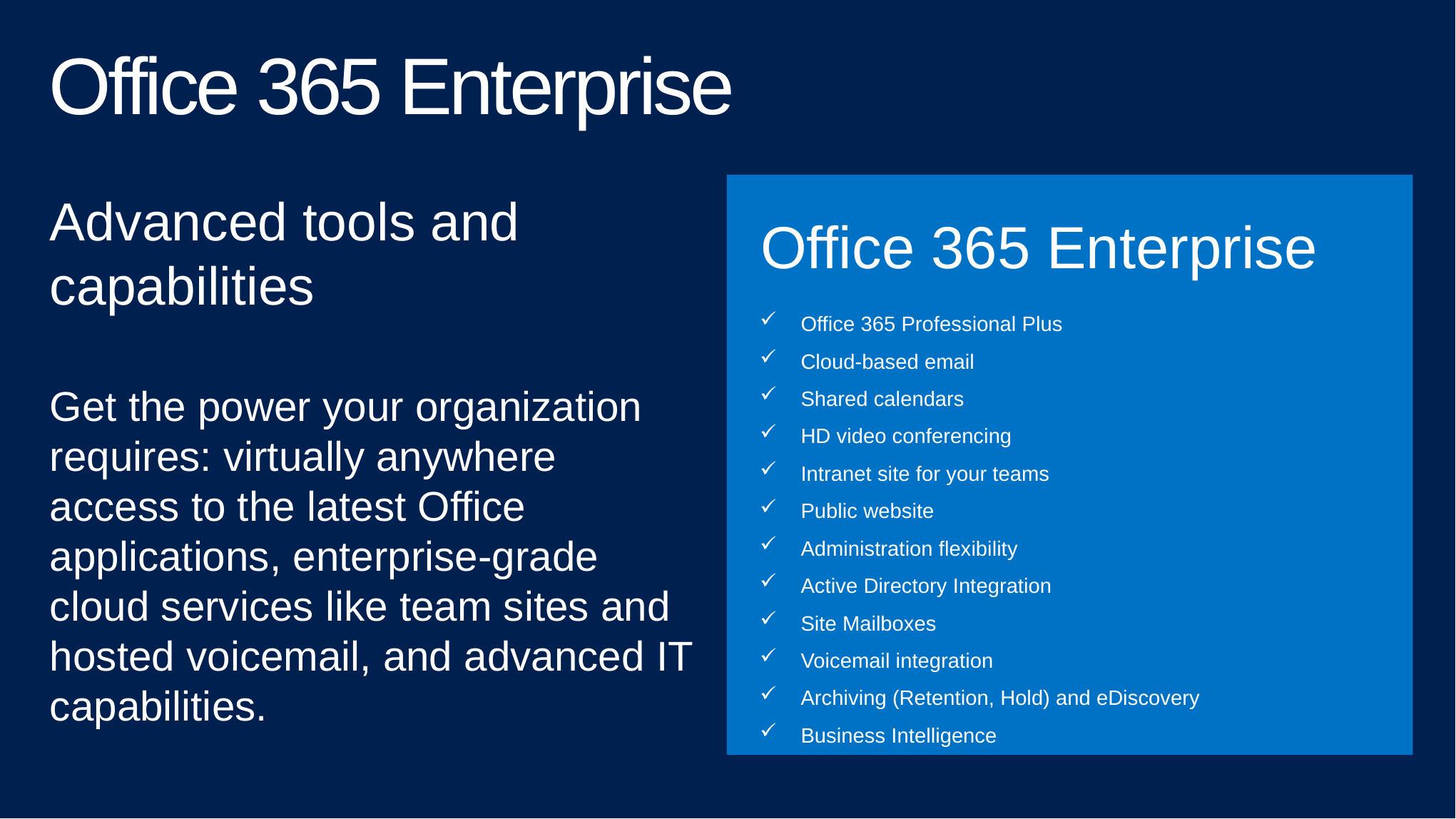

# Office 365 Enterprise

Advanced tools and capabilities

Get the power your organization requires: virtually anywhere access to the latest Office applications, enterprise-grade cloud services like team sites and hosted voicemail, and advanced IT capabilities.
Office 365 Enterprise

Office 365 Professional Plus
Cloud-based email
Shared calendars
HD video conferencing
Intranet site for your teams
Public website
Administration flexibility
Active Directory Integration
Site Mailboxes
Voicemail integration
Archiving (Retention, Hold) and eDiscovery
Business Intelligence